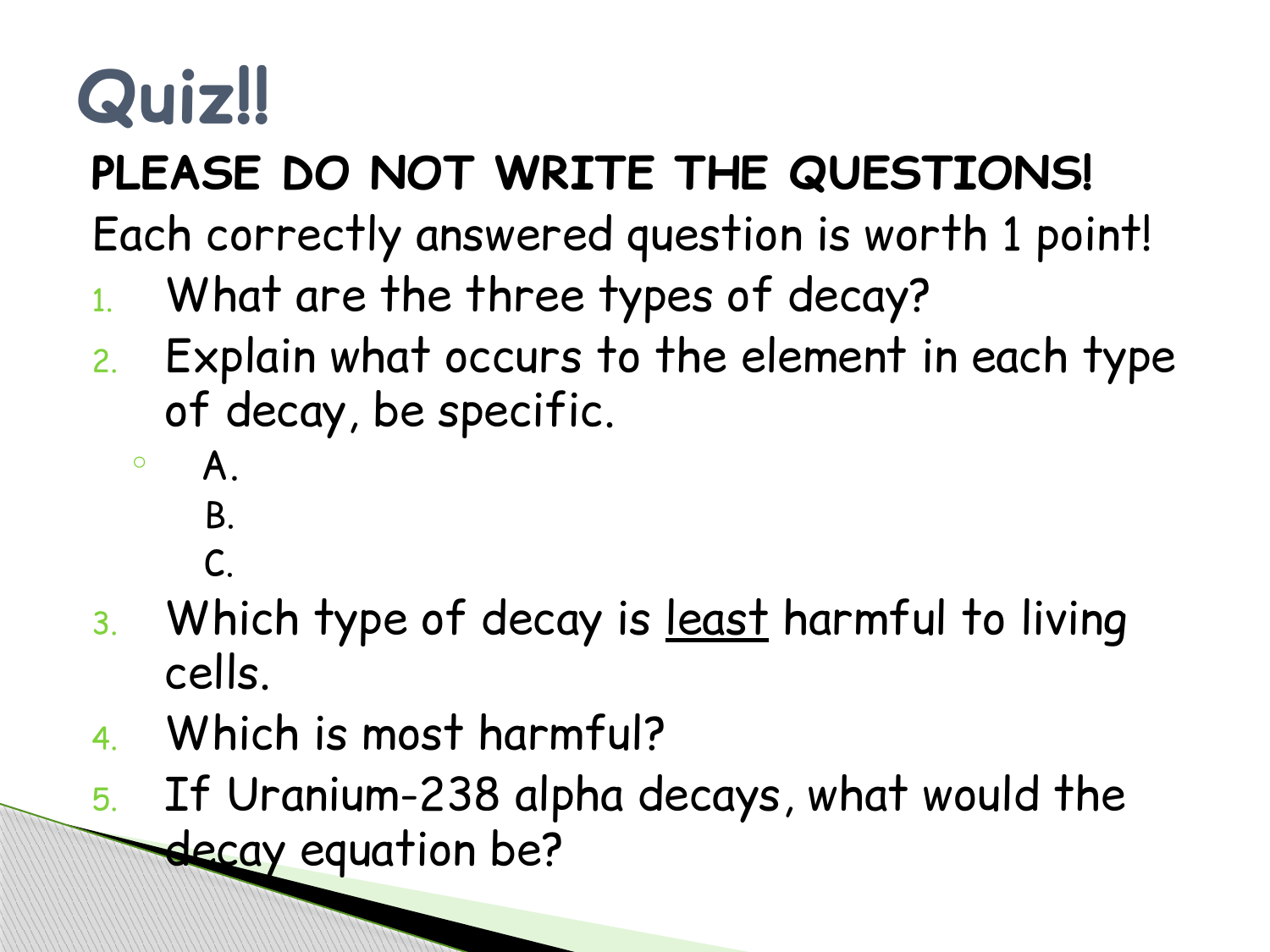

# Quiz!!
PLEASE DO NOT WRITE THE QUESTIONS!
Each correctly answered question is worth 1 point!
What are the three types of decay?
Explain what occurs to the element in each type of decay, be specific.
A.
    B.
    C.
Which type of decay is least harmful to living cells.
Which is most harmful?
If Uranium-238 alpha decays, what would the decay equation be?